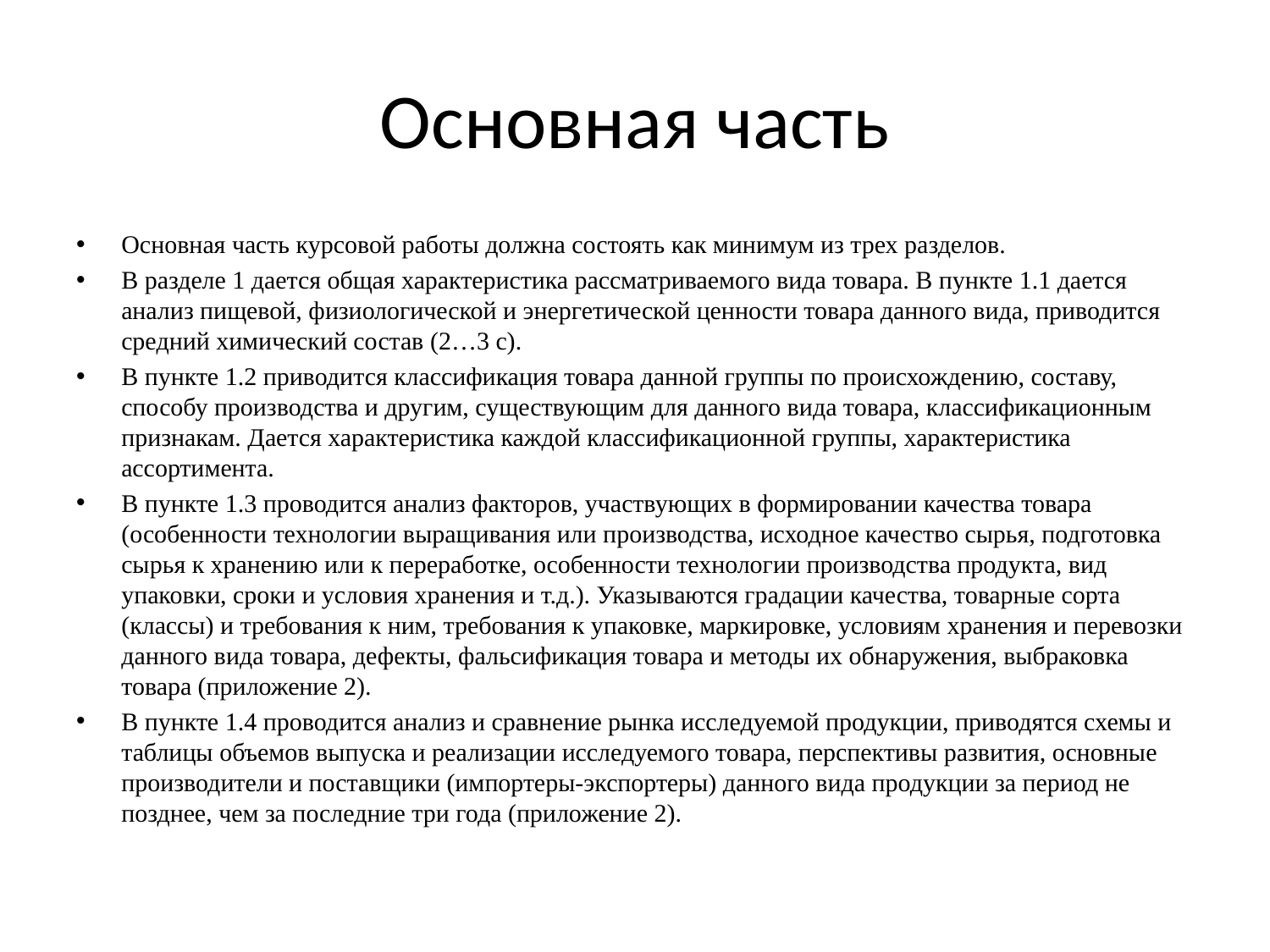

# Основная часть
Основная часть курсовой работы должна состоять как минимум из трех разделов.
В разделе 1 дается общая характеристика рассматриваемого вида товара. В пункте 1.1 дается анализ пищевой, физиологической и энергетической ценности товара данного вида, приводится средний химический состав (2…3 с).
В пункте 1.2 приводится классификация товара данной группы по происхождению, составу, способу производства и другим, существующим для данного вида товара, классификационным признакам. Дается характеристика каждой классификационной группы, характеристика ассортимента.
В пункте 1.3 проводится анализ факторов, участвующих в формировании качества товара (особенности технологии выращивания или производства, исходное качество сырья, подготовка сырья к хранению или к переработке, особенности технологии производства продукта, вид упаковки, сроки и условия хранения и т.д.). Указываются градации качества, товарные сорта (классы) и требования к ним, требования к упаковке, маркировке, условиям хранения и перевозки данного вида товара, дефекты, фальсификация товара и методы их обнаружения, выбраковка товара (приложение 2).
В пункте 1.4 проводится анализ и сравнение рынка исследуемой продукции, приводятся схемы и таблицы объемов выпуска и реализации исследуемого товара, перспективы развития, основные производители и поставщики (импортеры-экспортеры) данного вида продукции за период не позднее, чем за последние три года (приложение 2).